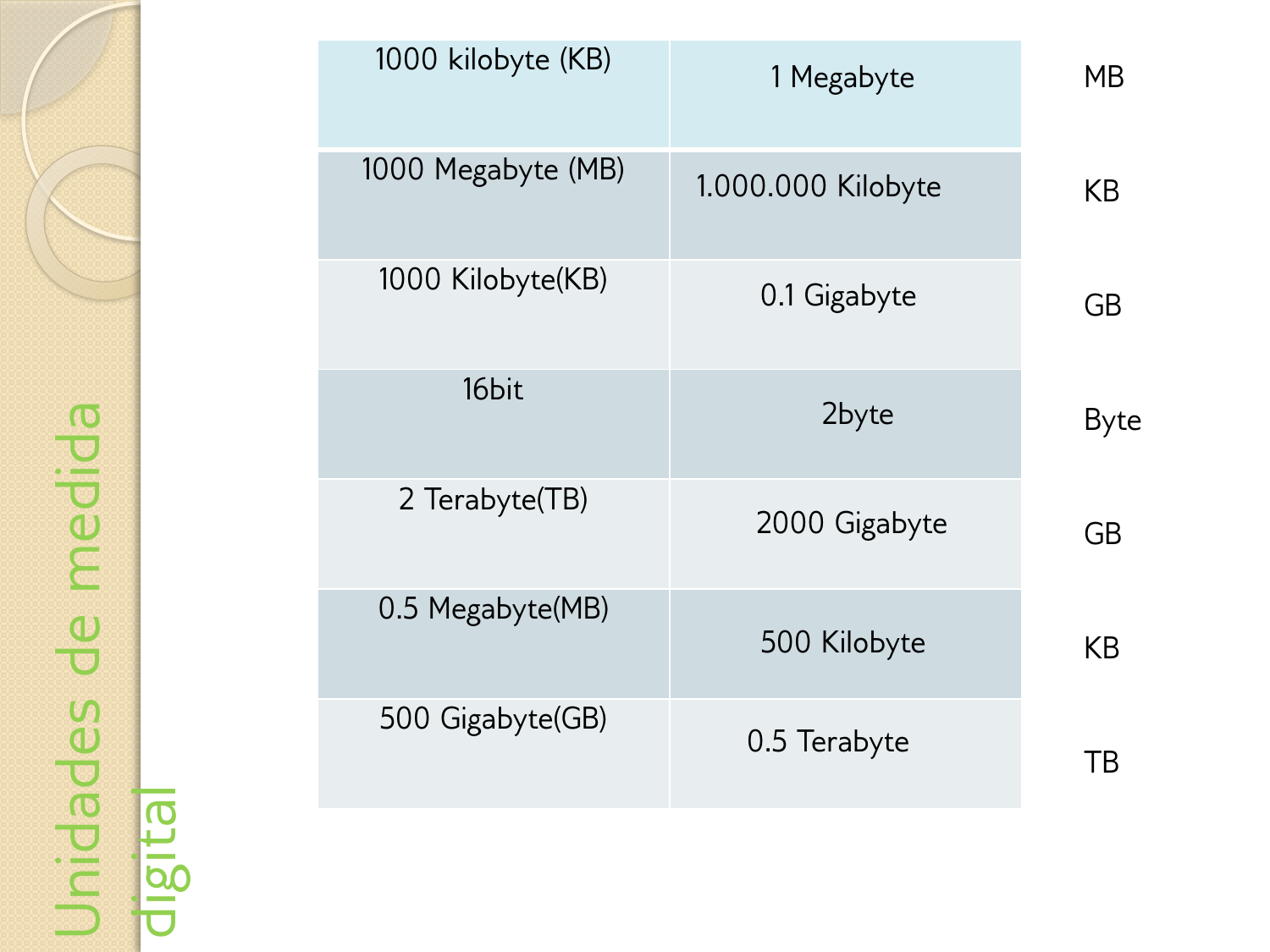

| 1000 kilobyte (KB) |  |
| --- | --- |
| 1000 Megabyte (MB) |  |
| 1000 Kilobyte(KB) |  |
| 16bit |  |
| 2 Terabyte(TB) |  |
| 0.5 Megabyte(MB) |  |
| 500 Gigabyte(GB) |  |
1 Megabyte
MB

KB

GB

Byte

GB

KB

TB
1.000.000 Kilobyte

0.1 Gigabyte
2byte
2000 Gigabyte

Unidades de medida digital
500 Kilobyte
0.5 Terabyte